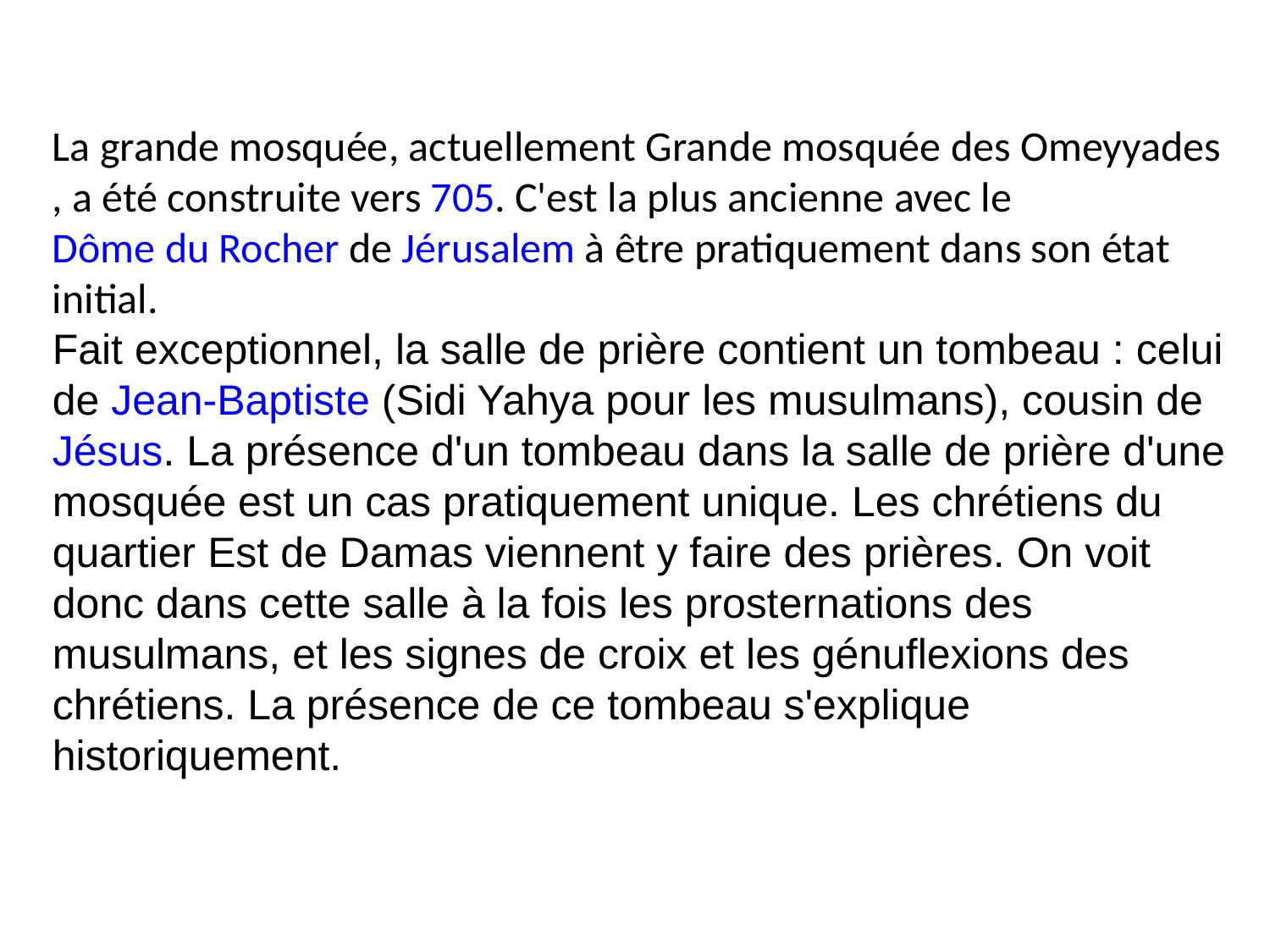

La grande mosquée, actuellement Grande mosquée des Omeyyades, a été construite vers 705. C'est la plus ancienne avec le Dôme du Rocher de Jérusalem à être pratiquement dans son état initial.
Fait exceptionnel, la salle de prière contient un tombeau : celui de Jean-Baptiste (Sidi Yahya pour les musulmans), cousin de Jésus. La présence d'un tombeau dans la salle de prière d'une mosquée est un cas pratiquement unique. Les chrétiens du quartier Est de Damas viennent y faire des prières. On voit donc dans cette salle à la fois les prosternations des musulmans, et les signes de croix et les génuflexions des chrétiens. La présence de ce tombeau s'explique historiquement.